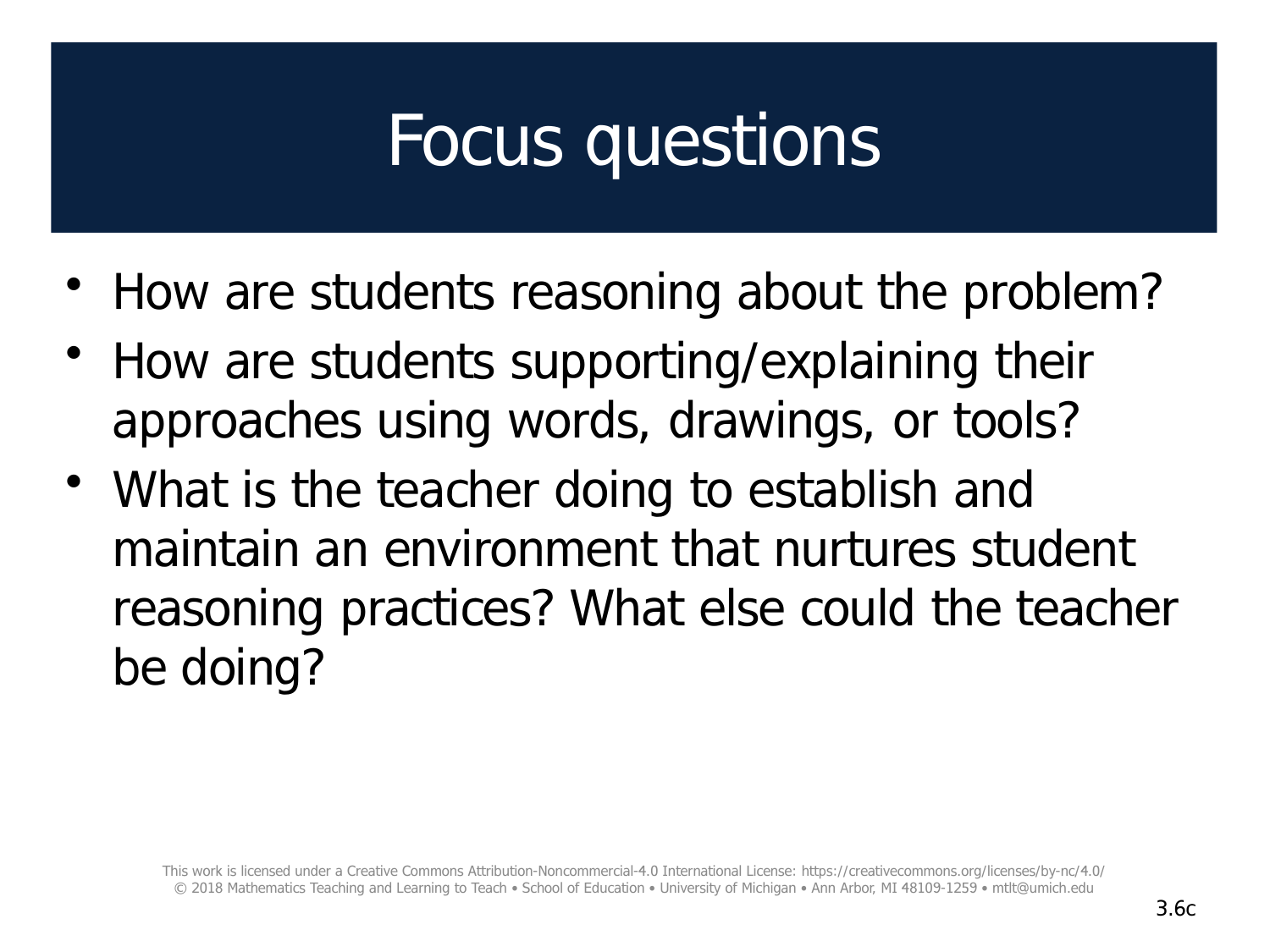

# Focus questions
How are students reasoning about the problem?
How are students supporting/explaining their approaches using words, drawings, or tools?
What is the teacher doing to establish and maintain an environment that nurtures student reasoning practices? What else could the teacher be doing?
This work is licensed under a Creative Commons Attribution-Noncommercial-4.0 International License: https://creativecommons.org/licenses/by-nc/4.0/
© 2018 Mathematics Teaching and Learning to Teach • School of Education • University of Michigan • Ann Arbor, MI 48109-1259 • mtlt@umich.edu

3.6c